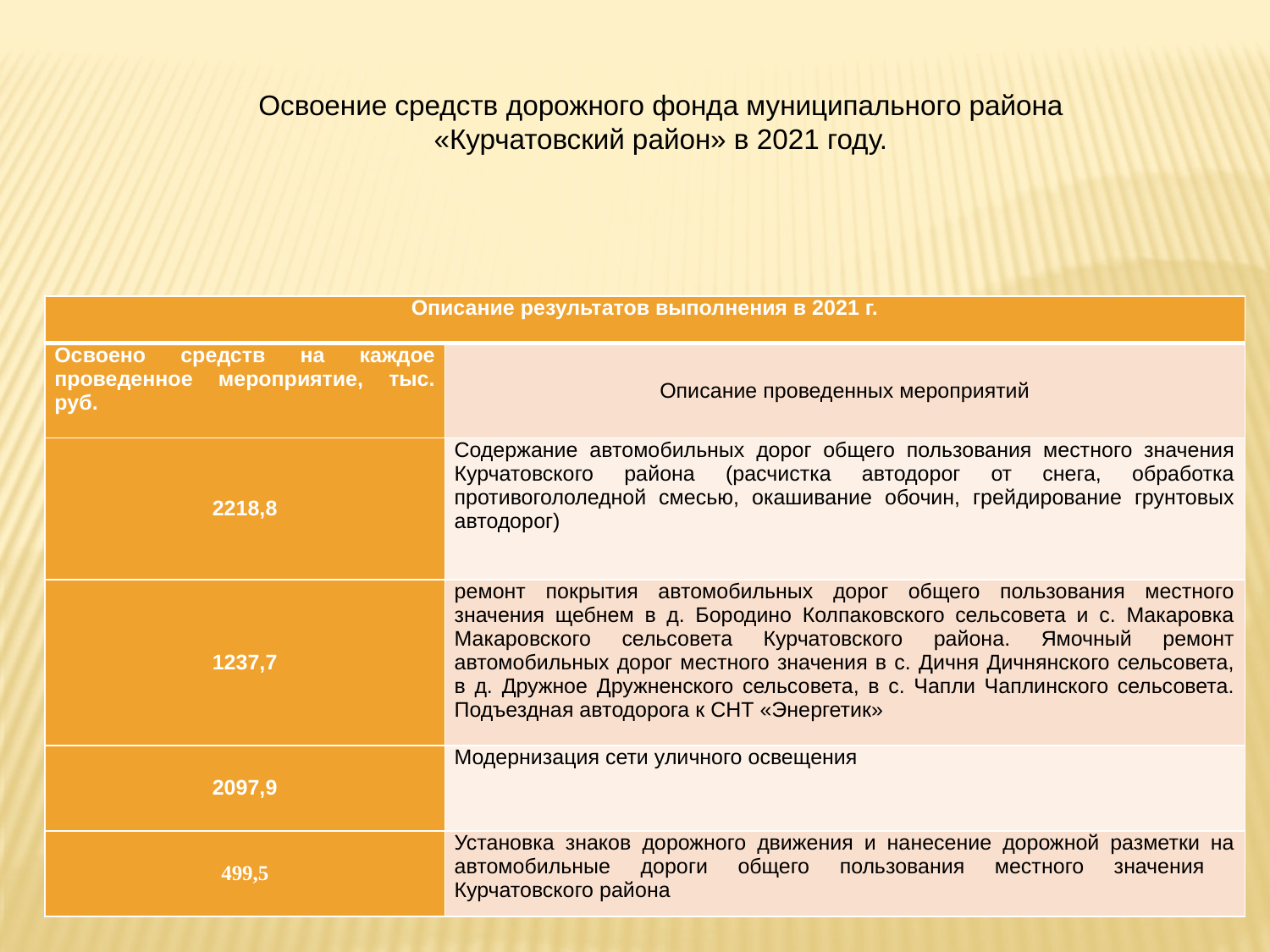

Освоение средств дорожного фонда муниципального района
«Курчатовский район» в 2021 году.

| Описание результатов выполнения в 2021 г. |  |
| --- | --- |
| Освоено средств на каждое проведенное мероприятие, тыс. руб. | Описание проведенных мероприятий |
| 2218,8 | Содержание автомобильных дорог общего пользования местного значения Курчатовского района (расчистка автодорог от снега, обработка противогололедной смесью, окашивание обочин, грейдирование грунтовых автодорог) |
| 1237,7 | ремонт покрытия автомобильных дорог общего пользования местного значения щебнем в д. Бородино Колпаковского сельсовета и с. Макаровка Макаровского сельсовета Курчатовского района. Ямочный ремонт автомобильных дорог местного значения в с. Дичня Дичнянского сельсовета, в д. Дружное Дружненского сельсовета, в с. Чапли Чаплинского сельсовета. Подъездная автодорога к СНТ «Энергетик» |
| 2097,9 | Модернизация сети уличного освещения |
| 499,5 | Установка знаков дорожного движения и нанесение дорожной разметки на автомобильные дороги общего пользования местного значения Курчатовского района |